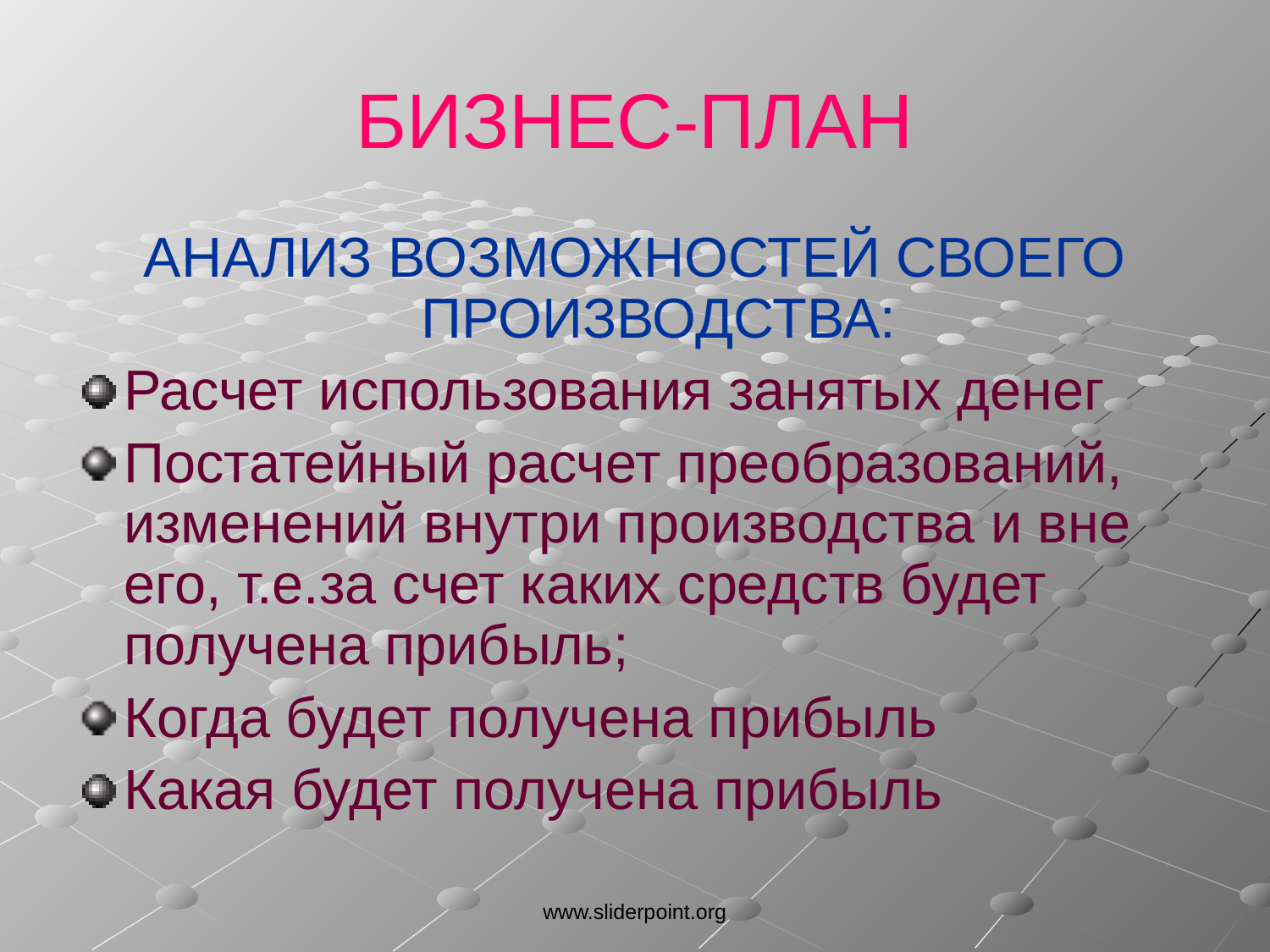

# БИЗНЕС-ПЛАН
АНАЛИЗ ВОЗМОЖНОСТЕЙ СВОЕГО ПРОИЗВОДСТВА:
Расчет использования занятых денег
Постатейный расчет преобразований, изменений внутри производства и вне его, т.е.за счет каких средств будет получена прибыль;
Когда будет получена прибыль
Какая будет получена прибыль

www.sliderpoint.org